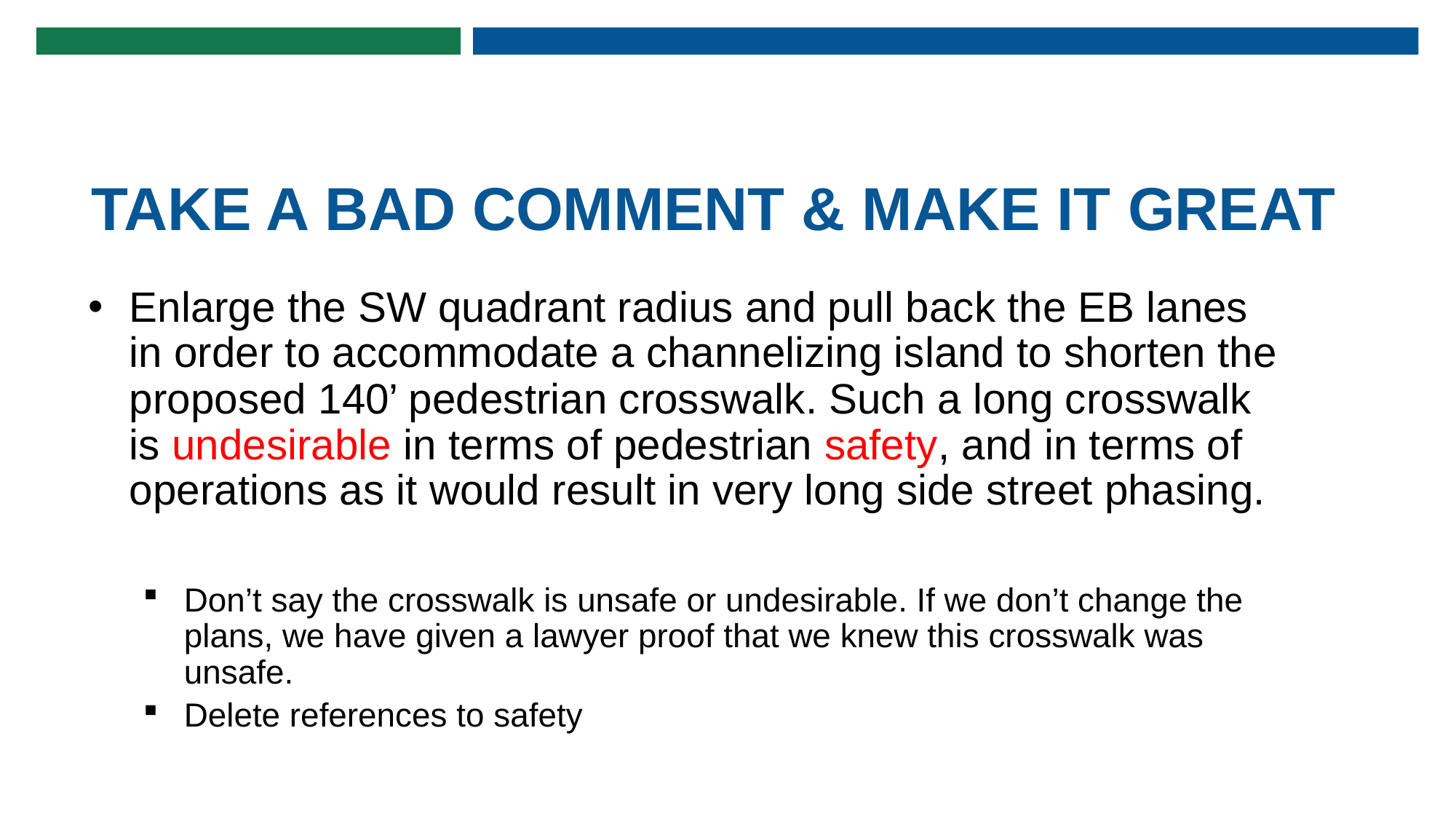

# TAKE A BAD COMMENT & MAKE IT GREAT
Enlarge the SW quadrant radius and pull back the EB lanes in order to accommodate a channelizing island to shorten the proposed 140’ pedestrian crosswalk. Such a long crosswalk is undesirable in terms of pedestrian safety, and in terms of operations as it would result in very long side street phasing.

Don’t say the crosswalk is unsafe or undesirable. If we don’t change the plans, we have given a lawyer proof that we knew this crosswalk was unsafe.
Delete references to safety